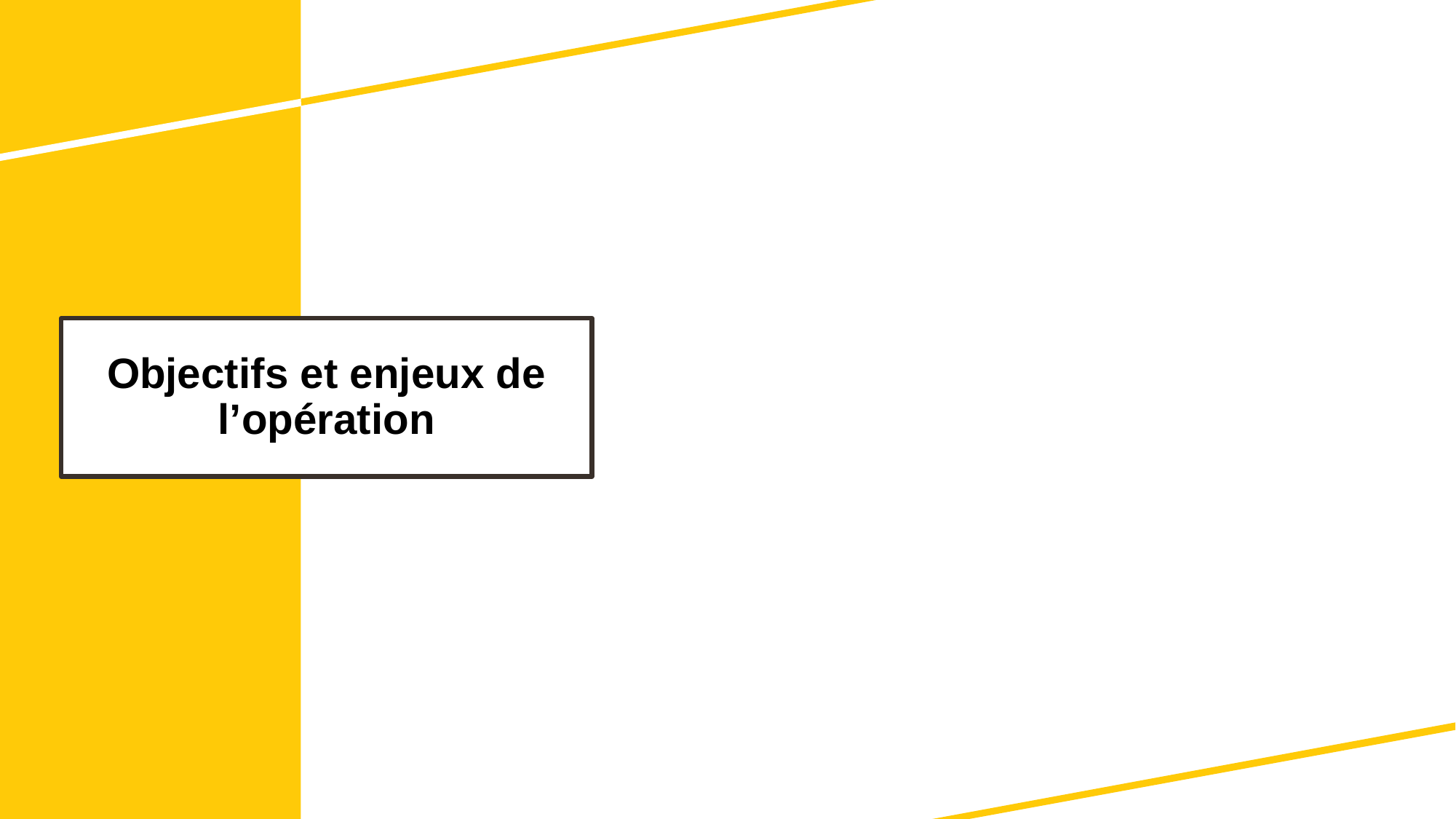

# Objectifs et enjeux de l’opération
Contexte et objectif de l’étude